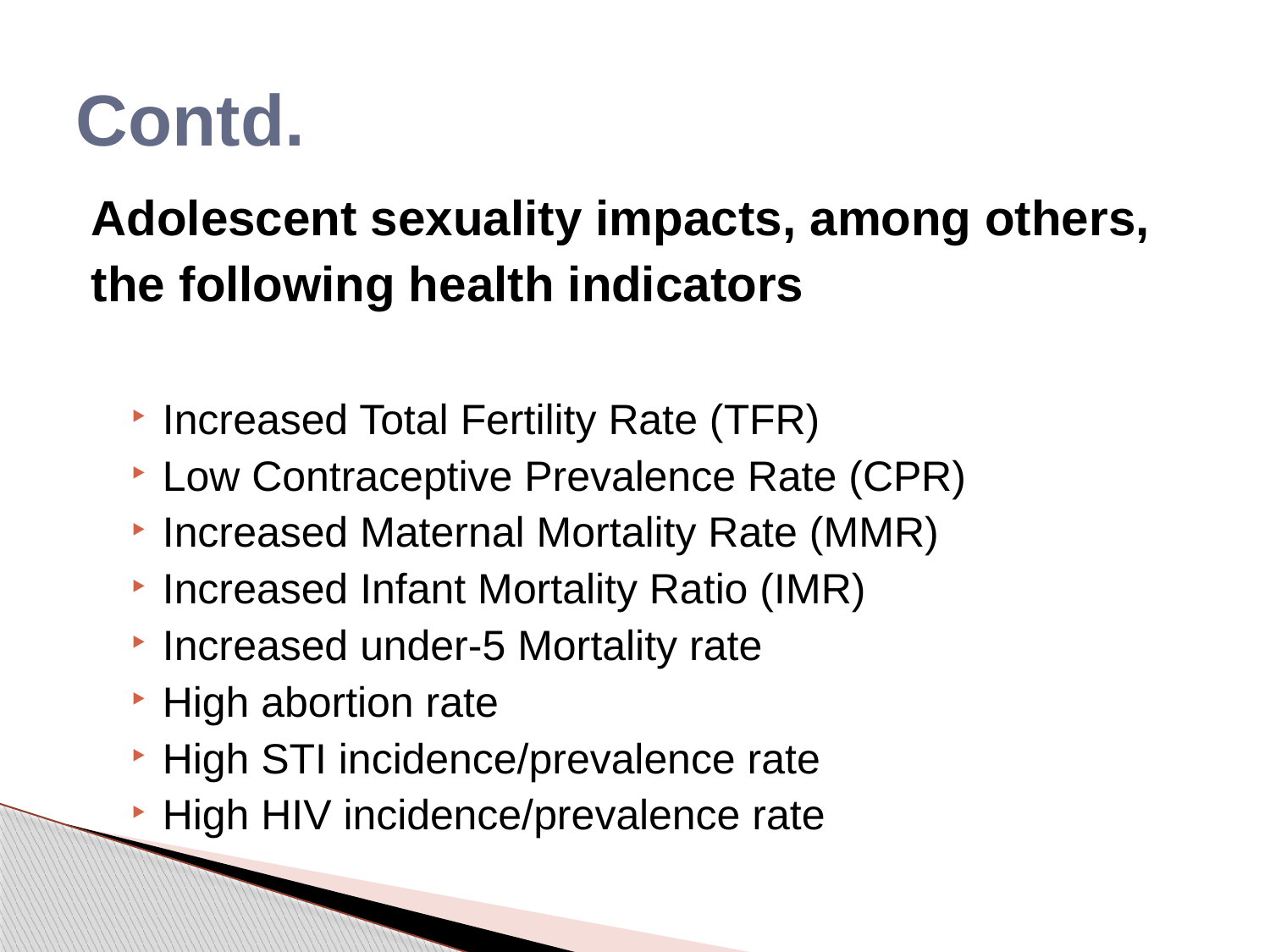

# Contd.
Adolescent sexuality impacts, among others,
the following health indicators

Increased Total Fertility Rate (TFR)
Low Contraceptive Prevalence Rate (CPR)
Increased Maternal Mortality Rate (MMR)
Increased Infant Mortality Ratio (IMR)
Increased under-5 Mortality rate
High abortion rate
High STI incidence/prevalence rate
High HIV incidence/prevalence rate